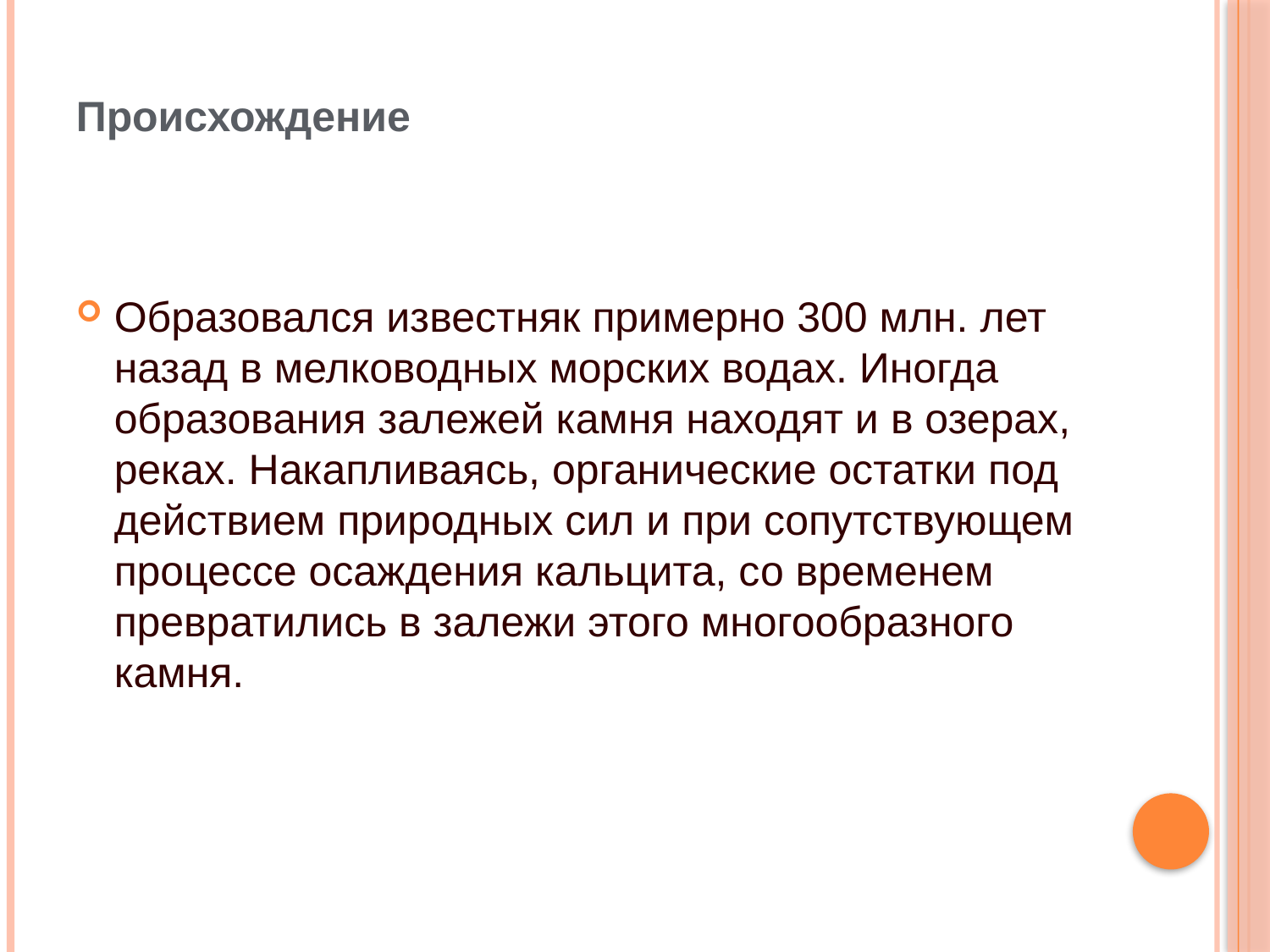

# Происхождение

Образовался известняк примерно 300 млн. лет назад в мелководных морских водах. Иногда образования залежей камня находят и в озерах, реках. Накапливаясь, органические остатки под действием природных сил и при сопутствующем процессе осаждения кальцита, со временем превратились в залежи этого многообразного камня.